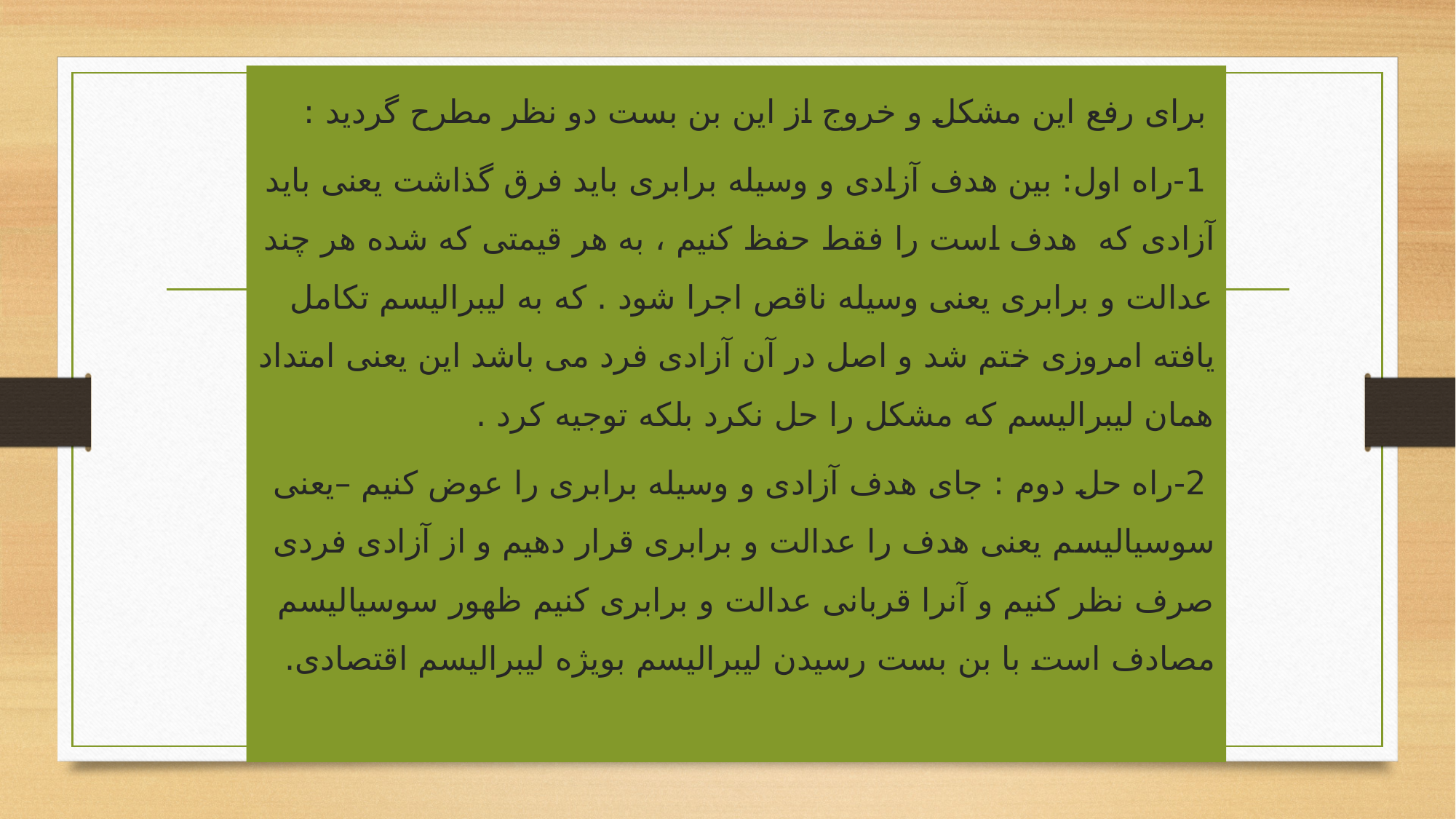

برای رفع این مشکل و خروج از این بن بست دو نظر مطرح گردید :
1-راه اول: بین هدف آزادی و وسیله برابری باید فرق گذاشت یعنی باید آزادی که  هدف است را فقط حفظ کنیم ، به هر قیمتی که شده هر چند عدالت و برابری یعنی وسیله ناقص اجرا شود . که به لیبرالیسم تکامل یافته امروزی ختم شد و اصل در آن آزادی فرد می باشد این یعنی امتداد همان لیبرالیسم که مشکل را حل نکرد بلکه توجیه کرد .
2-راه حل دوم : جای هدف آزادی و وسیله برابری را عوض کنیم –یعنی سوسیالیسم یعنی هدف را عدالت و برابری قرار دهیم و از آزادی فردی صرف نظر کنیم و آنرا قربانی عدالت و برابری کنیم ظهور سوسیالیسم مصادف است با بن بست رسیدن لیبرالیسم بویژه لیبرالیسم اقتصادی.